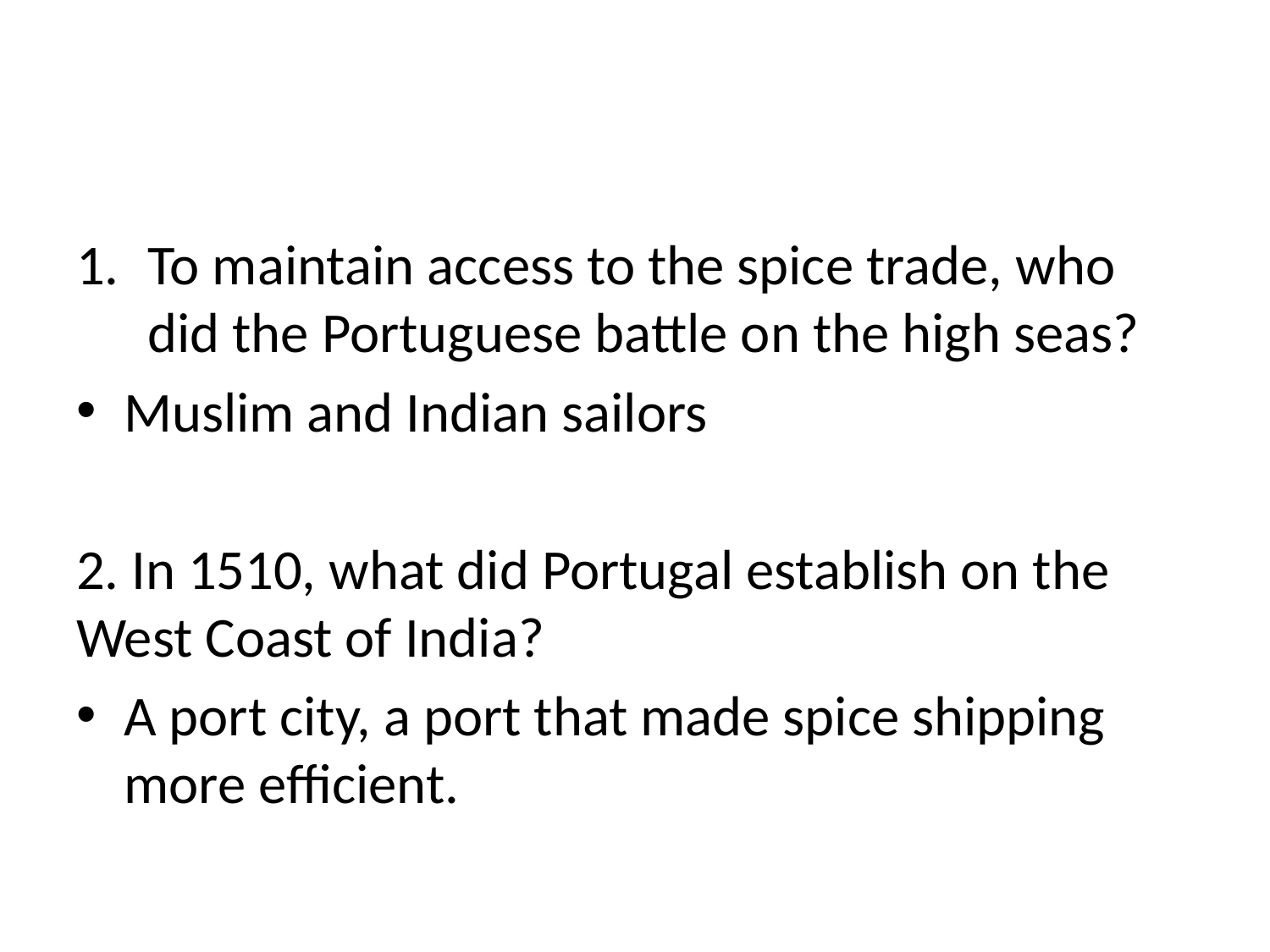

#
To maintain access to the spice trade, who did the Portuguese battle on the high seas?
Muslim and Indian sailors

2. In 1510, what did Portugal establish on the West Coast of India?
A port city, a port that made spice shipping more efficient.